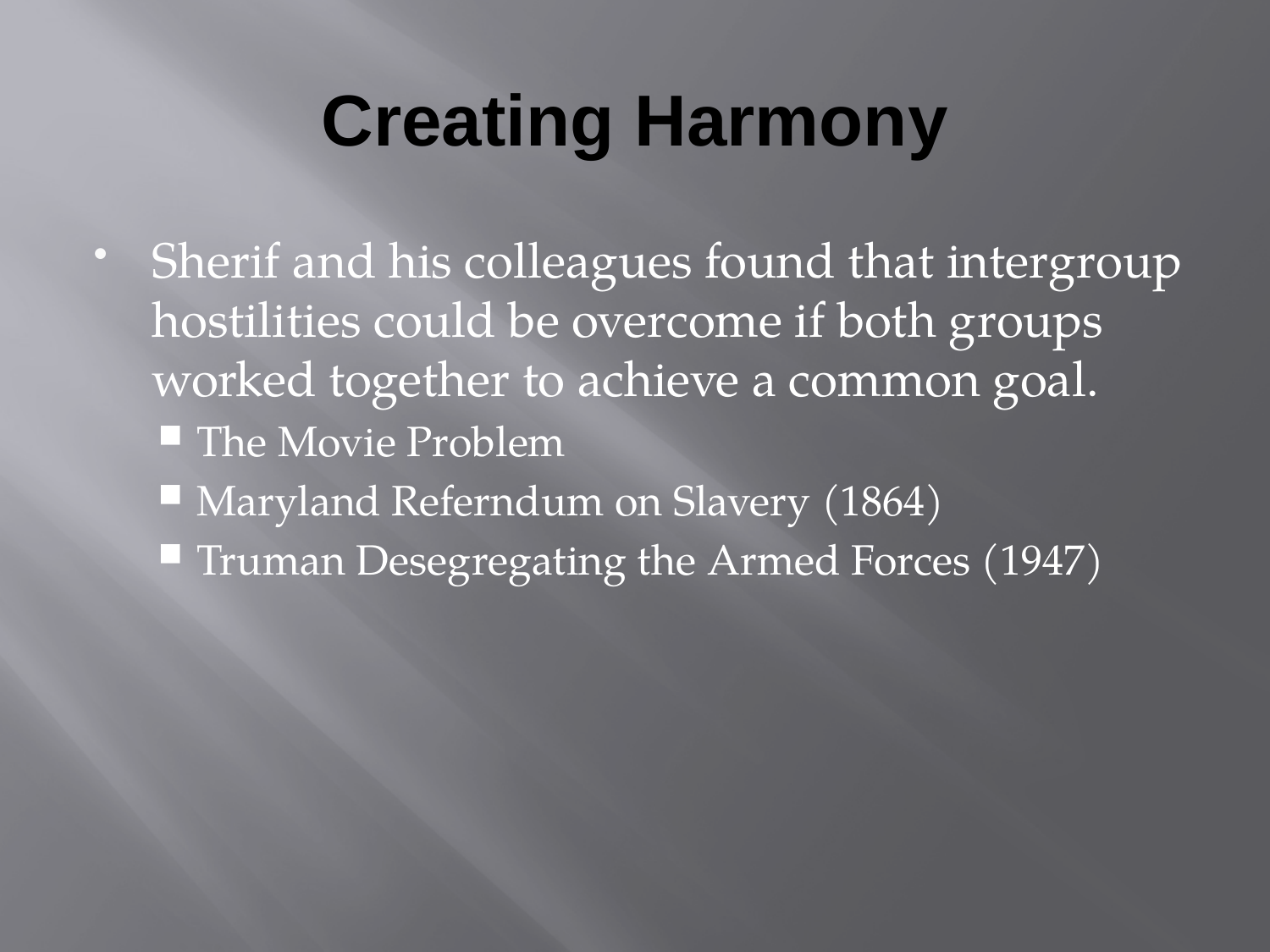

# Creating Harmony
Sherif and his colleagues found that intergroup hostilities could be overcome if both groups worked together to achieve a common goal.
The Movie Problem
Maryland Referndum on Slavery (1864)
Truman Desegregating the Armed Forces (1947)